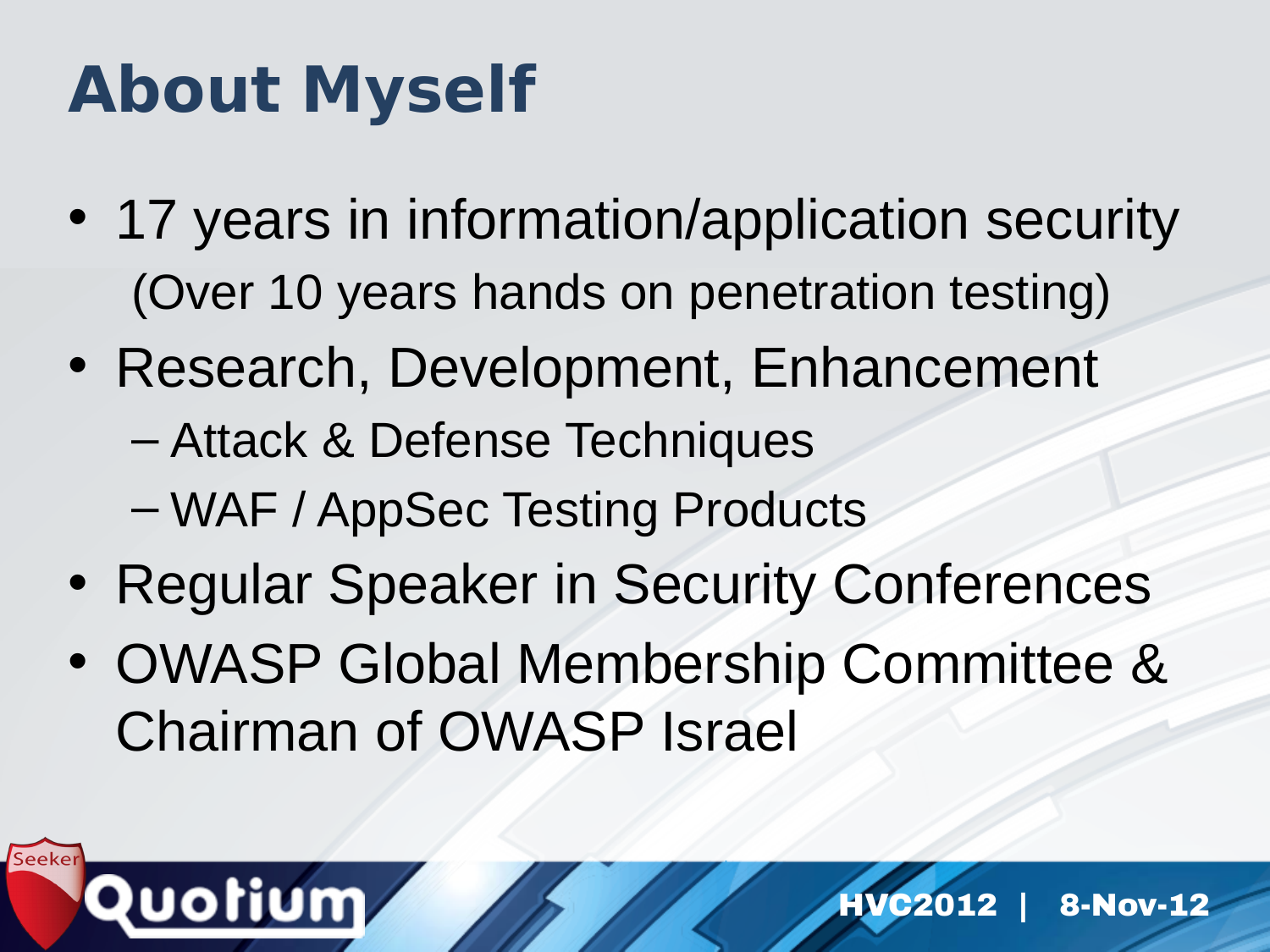

# About Myself
17 years in information/application security
(Over 10 years hands on penetration testing)
Research, Development, Enhancement
Attack & Defense Techniques
WAF / AppSec Testing Products
Regular Speaker in Security Conferences
OWASP Global Membership Committee & Chairman of OWASP Israel